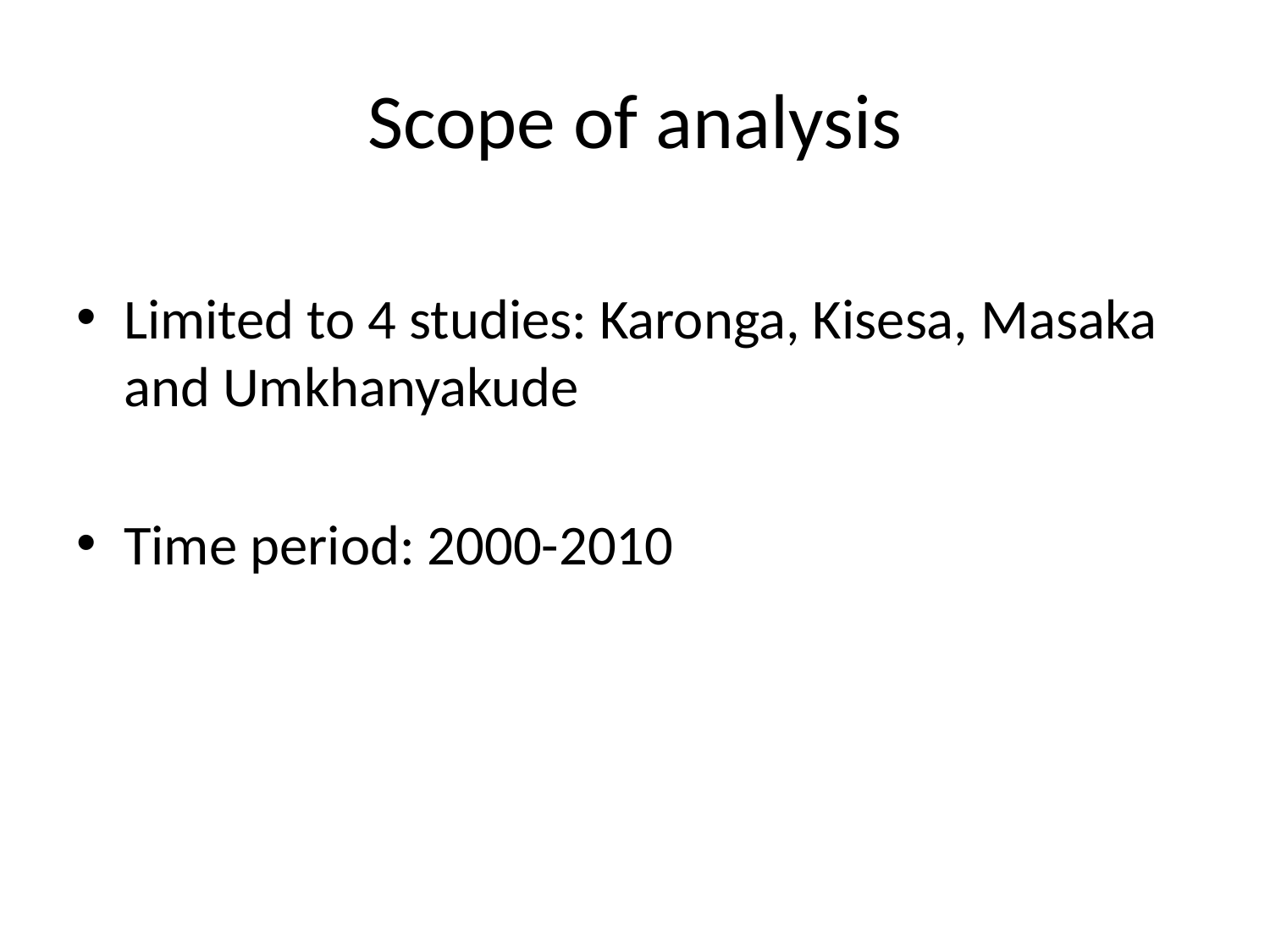

# Scope of analysis
Limited to 4 studies: Karonga, Kisesa, Masaka and Umkhanyakude

Time period: 2000-2010